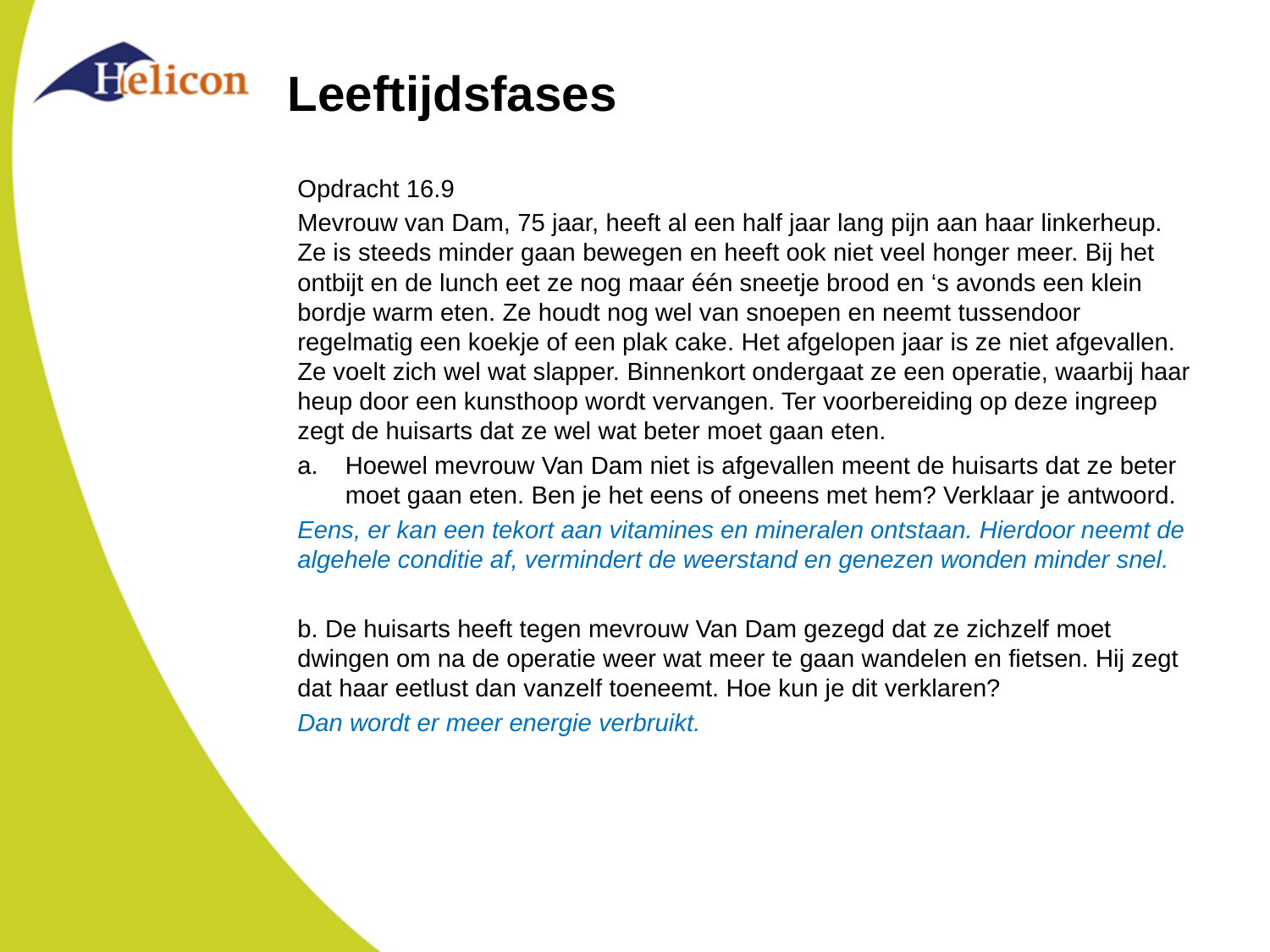

# Leeftijdsfases
Opdracht 16.9
Mevrouw van Dam, 75 jaar, heeft al een half jaar lang pijn aan haar linkerheup. Ze is steeds minder gaan bewegen en heeft ook niet veel honger meer. Bij het ontbijt en de lunch eet ze nog maar één sneetje brood en ‘s avonds een klein bordje warm eten. Ze houdt nog wel van snoepen en neemt tussendoor regelmatig een koekje of een plak cake. Het afgelopen jaar is ze niet afgevallen. Ze voelt zich wel wat slapper. Binnenkort ondergaat ze een operatie, waarbij haar heup door een kunsthoop wordt vervangen. Ter voorbereiding op deze ingreep zegt de huisarts dat ze wel wat beter moet gaan eten.
Hoewel mevrouw Van Dam niet is afgevallen meent de huisarts dat ze beter moet gaan eten. Ben je het eens of oneens met hem? Verklaar je antwoord.
Eens, er kan een tekort aan vitamines en mineralen ontstaan. Hierdoor neemt de algehele conditie af, vermindert de weerstand en genezen wonden minder snel.

b. De huisarts heeft tegen mevrouw Van Dam gezegd dat ze zichzelf moet dwingen om na de operatie weer wat meer te gaan wandelen en fietsen. Hij zegt dat haar eetlust dan vanzelf toeneemt. Hoe kun je dit verklaren?
Dan wordt er meer energie verbruikt.